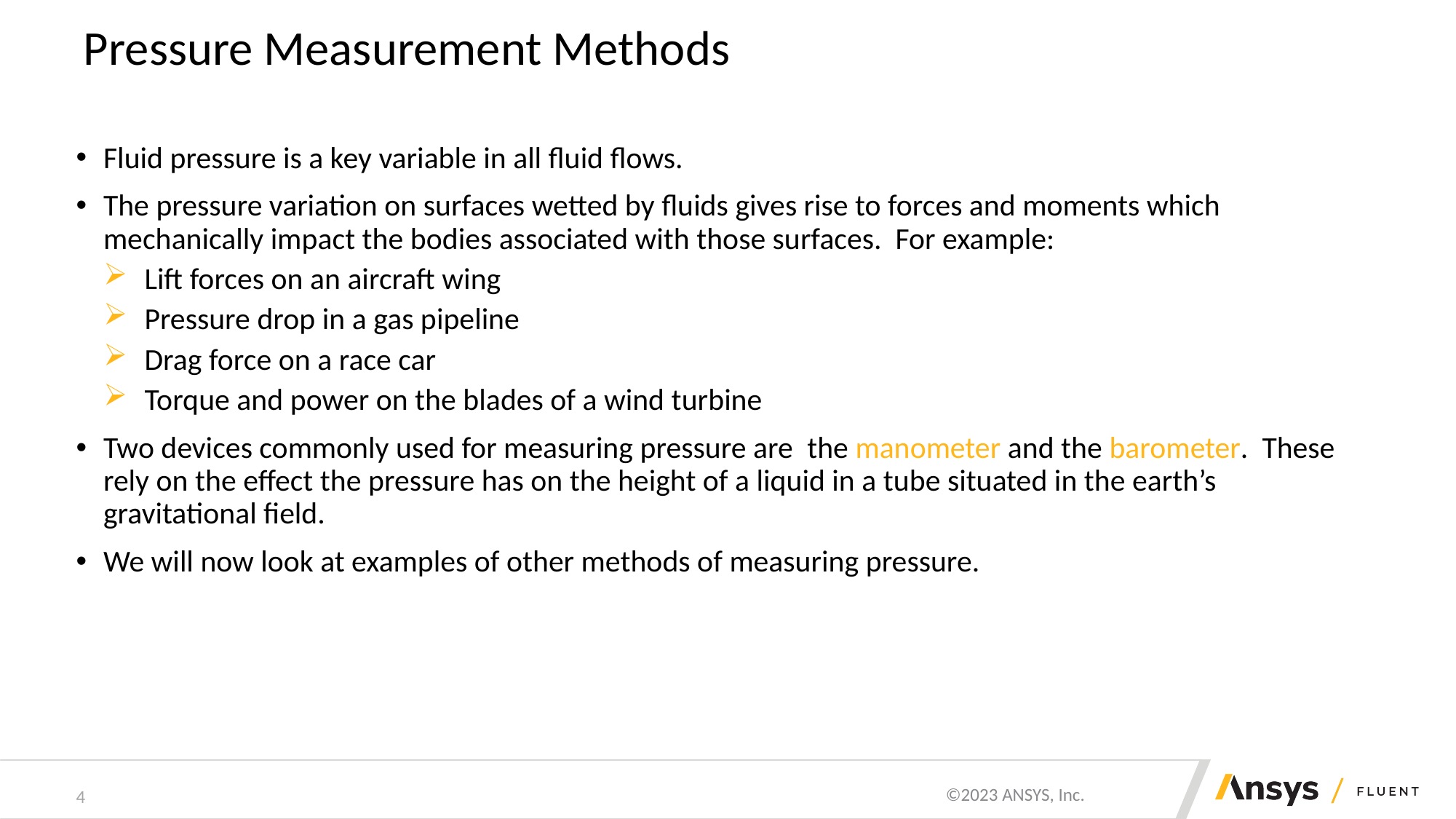

# Pressure Measurement Methods
Fluid pressure is a key variable in all fluid flows.
The pressure variation on surfaces wetted by fluids gives rise to forces and moments which mechanically impact the bodies associated with those surfaces.  For example:
Lift forces on an aircraft wing
Pressure drop in a gas pipeline
Drag force on a race car
Torque and power on the blades of a wind turbine
Two devices commonly used for measuring pressure are  the manometer and the barometer.  These rely on the effect the pressure has on the height of a liquid in a tube situated in the earth’s gravitational field.
We will now look at examples of other methods of measuring pressure.

4